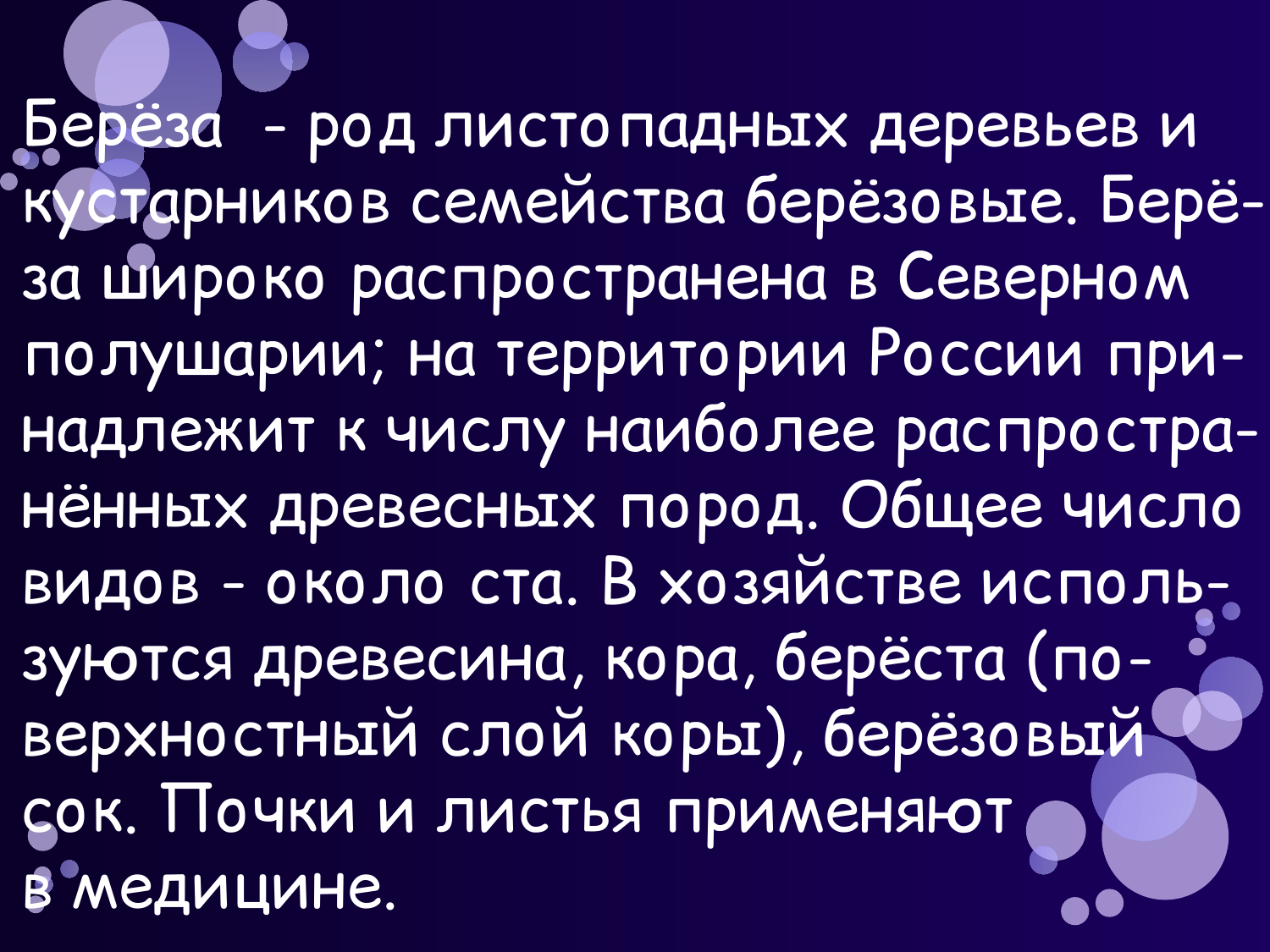

Берёза  - род листопадных деревьев и
кустарников семейства берёзовые. Берё-
за широко распространена в Северном
полушарии; на территории России при-
надлежит к числу наиболее распростра-
нённых древесных пород. Общее число
видов - около ста. В хозяйстве исполь-
зуются древесина, кора, берёста (по-
верхностный слой коры), берёзовый
сок. Почки и листья применяют
в медицине.